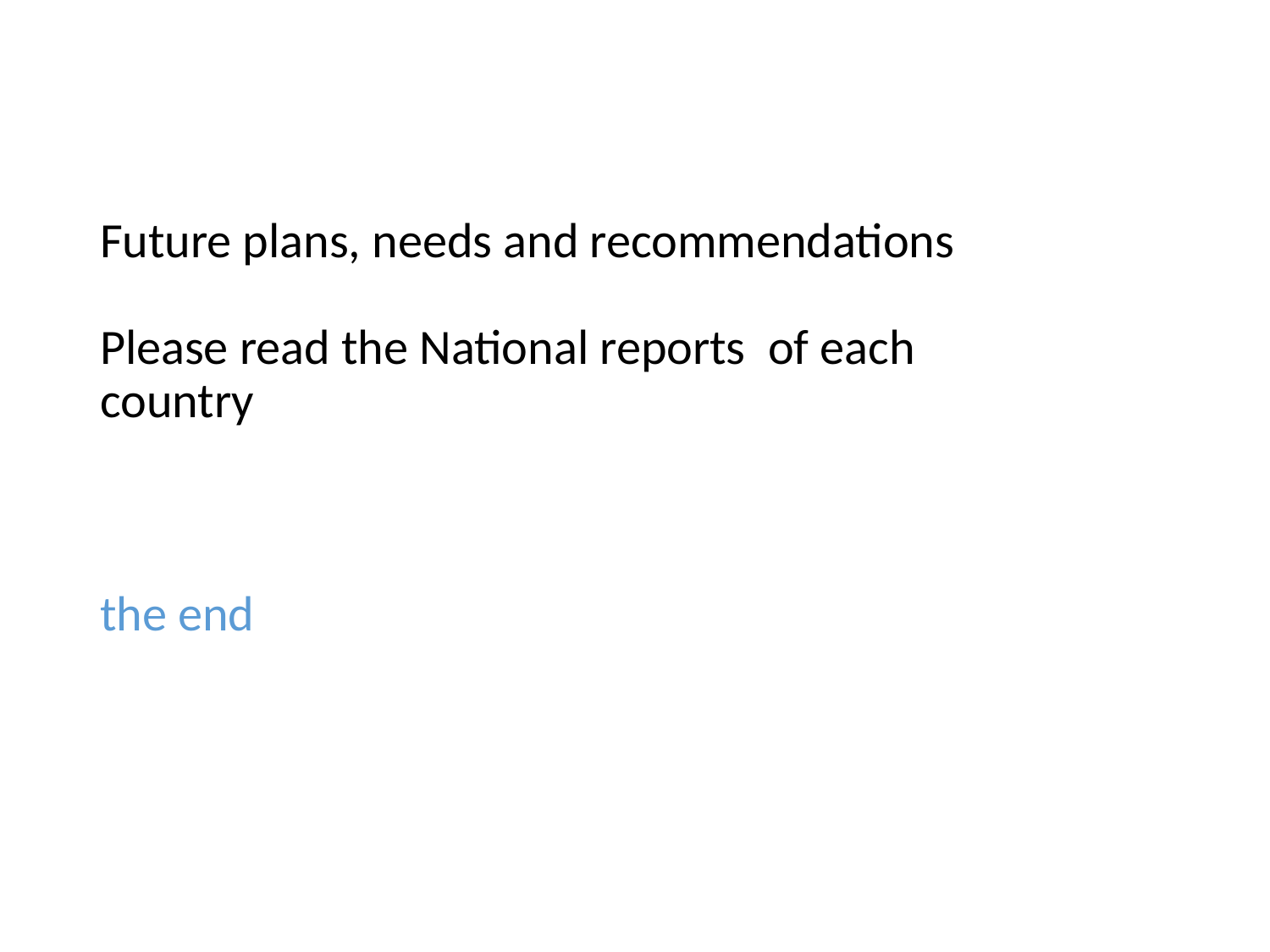

# Future plans, needs and recommendations Please read the National reports  of each country the end